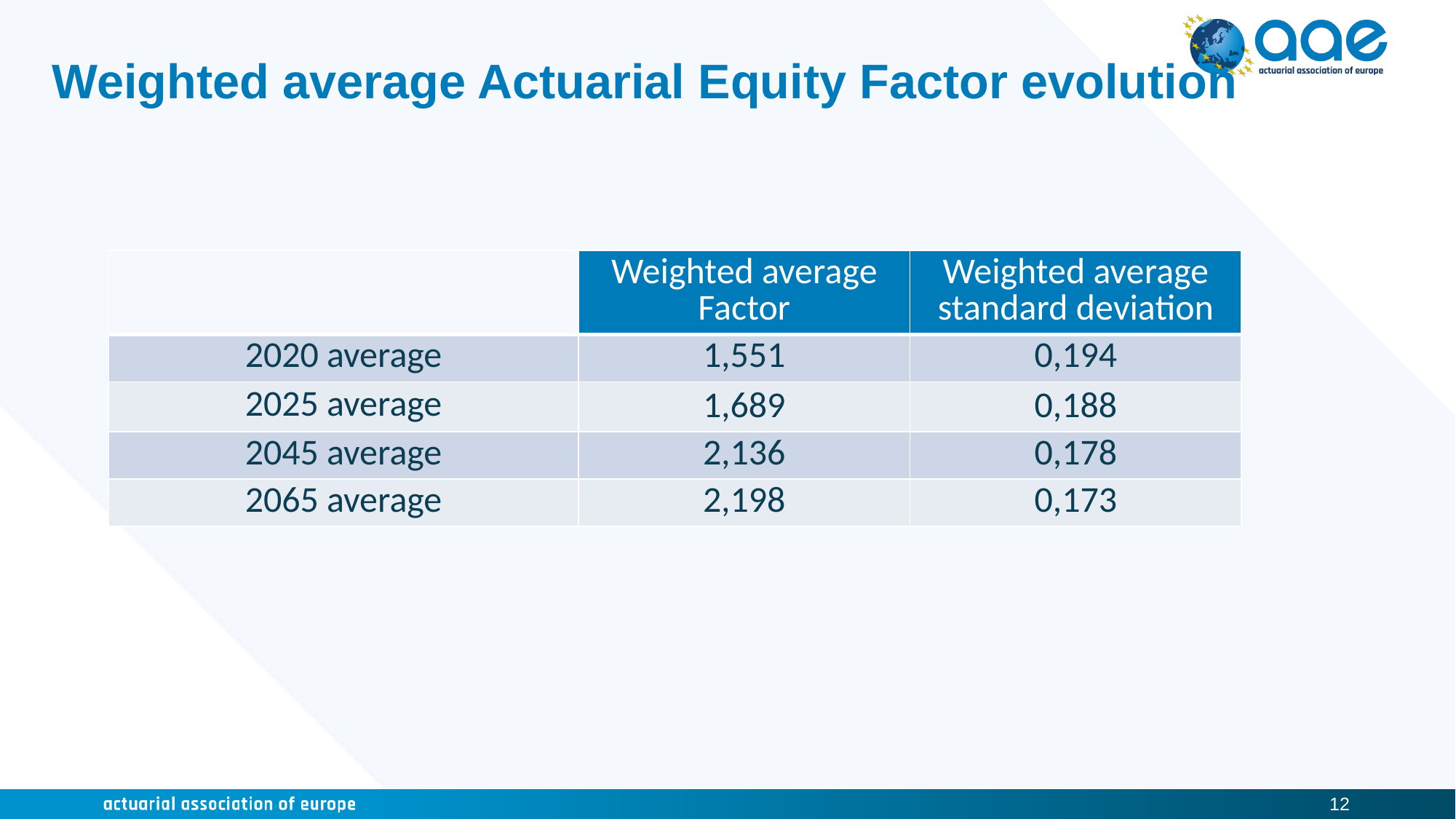

# Weighted average Actuarial Equity Factor evolution
|  | Weighted average Factor | Weighted average standard deviation |
| --- | --- | --- |
| 2020 average | 1,551 | 0,194 |
| 2025 average | 1,689 | 0,188 |
| 2045 average | 2,136 | 0,178 |
| 2065 average | 2,198 | 0,173 |
12